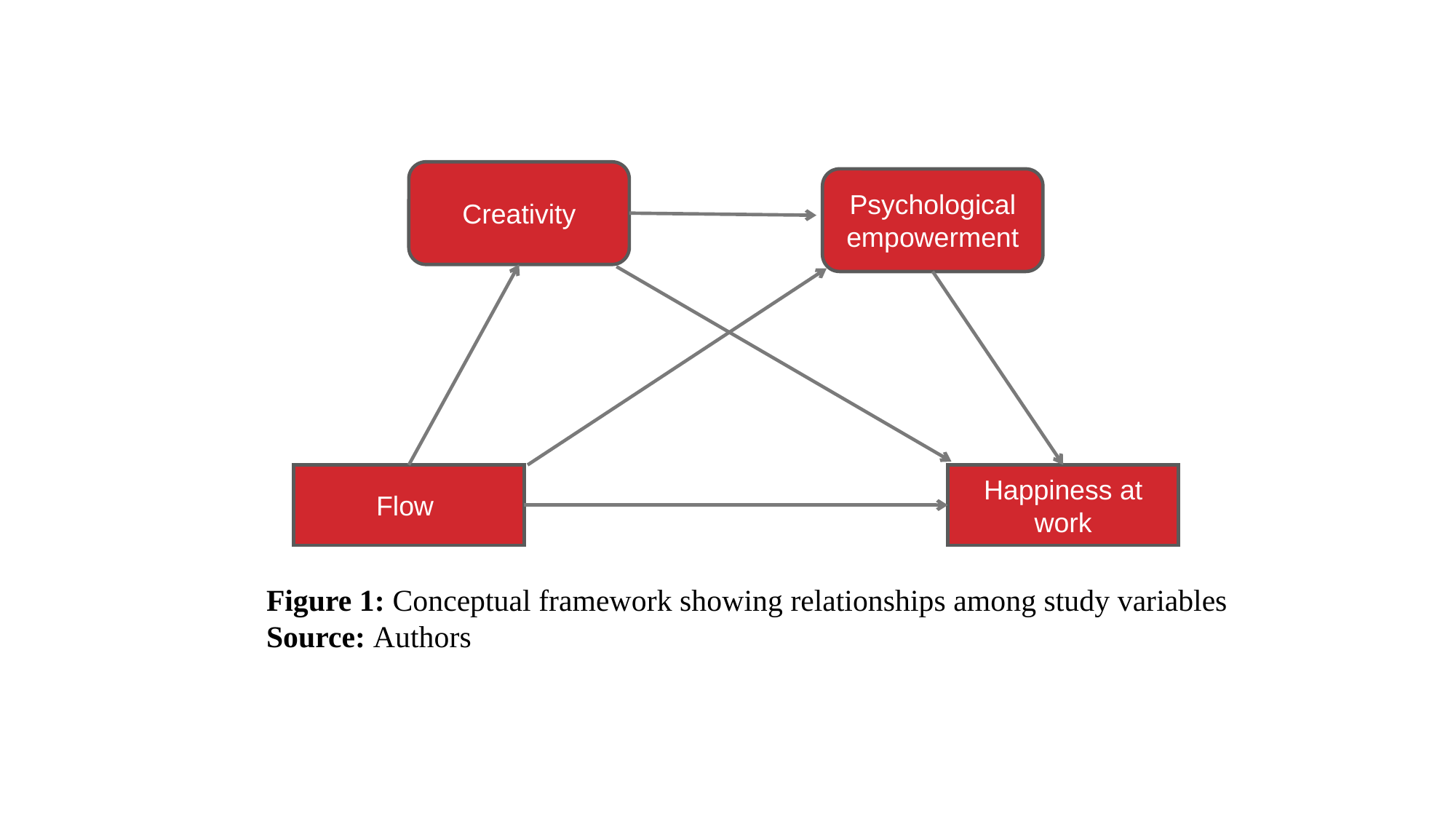

Creativity
Psychological empowerment
Flow
Happiness at work
Figure 1: Conceptual framework showing relationships among study variables
Source: Authors

11